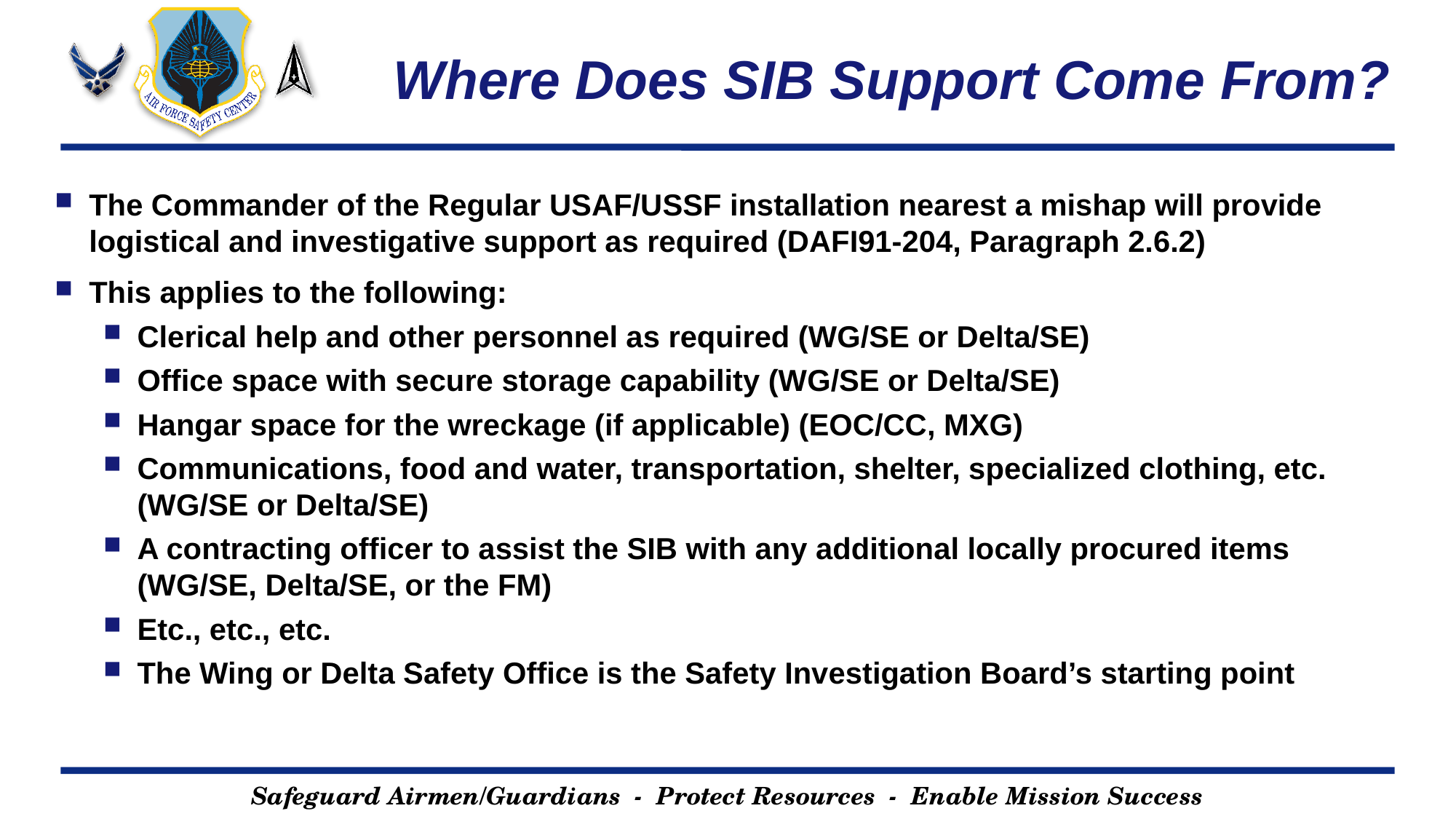

# Where Does SIB Support Come From?
The Commander of the Regular USAF/USSF installation nearest a mishap will provide logistical and investigative support as required (DAFI91-204, Paragraph 2.6.2)
This applies to the following:
Clerical help and other personnel as required (WG/SE or Delta/SE)
Office space with secure storage capability (WG/SE or Delta/SE)
Hangar space for the wreckage (if applicable) (EOC/CC, MXG)
Communications, food and water, transportation, shelter, specialized clothing, etc. (WG/SE or Delta/SE)
A contracting officer to assist the SIB with any additional locally procured items (WG/SE, Delta/SE, or the FM)
Etc., etc., etc.
The Wing or Delta Safety Office is the Safety Investigation Board’s starting point